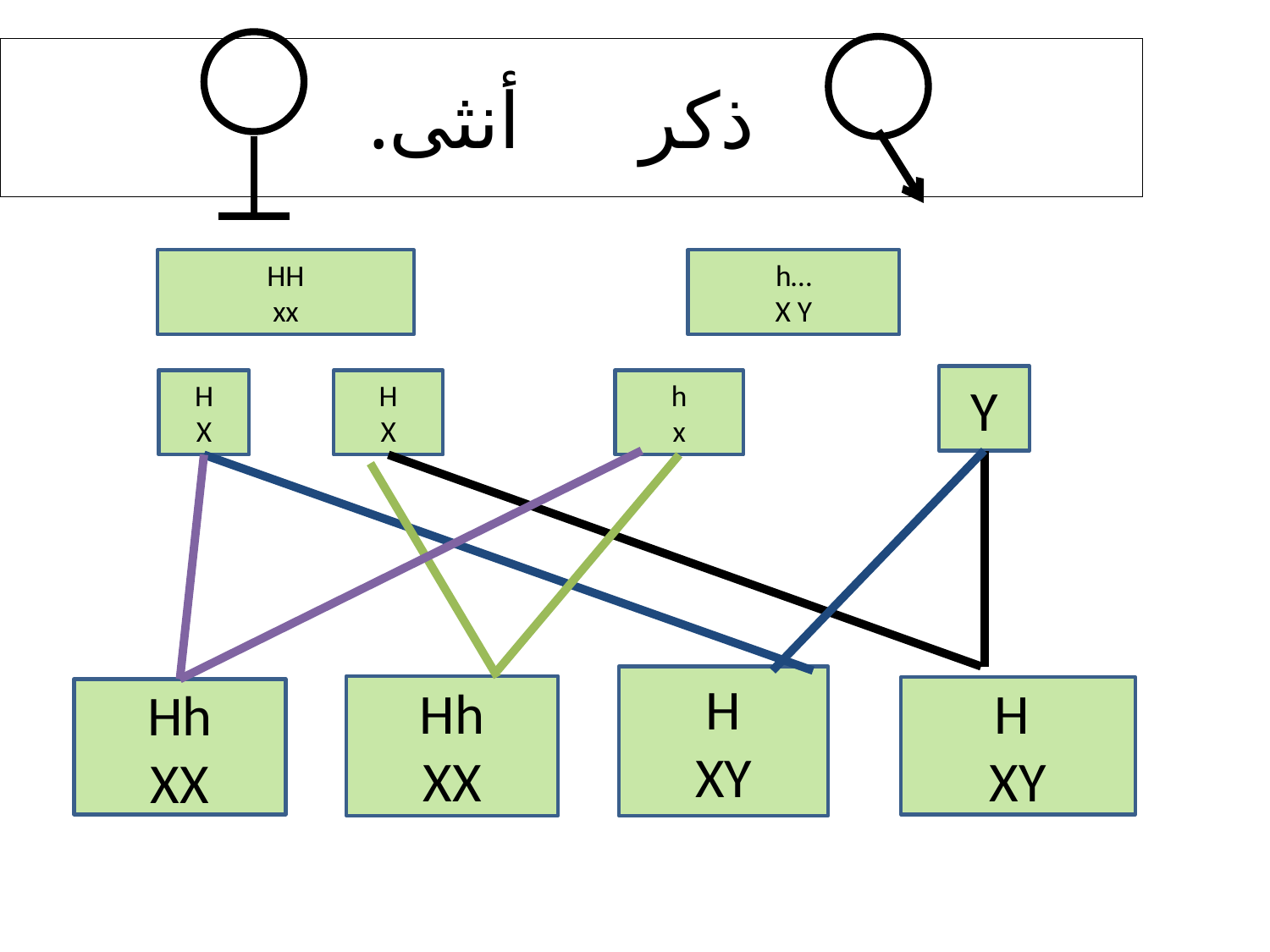

ذكر 		أنثى.
HH
xx
h…
X Y
Y
H
X
H
X
h
x
H
XY
Hh
XX
H
XY
Hh
XX